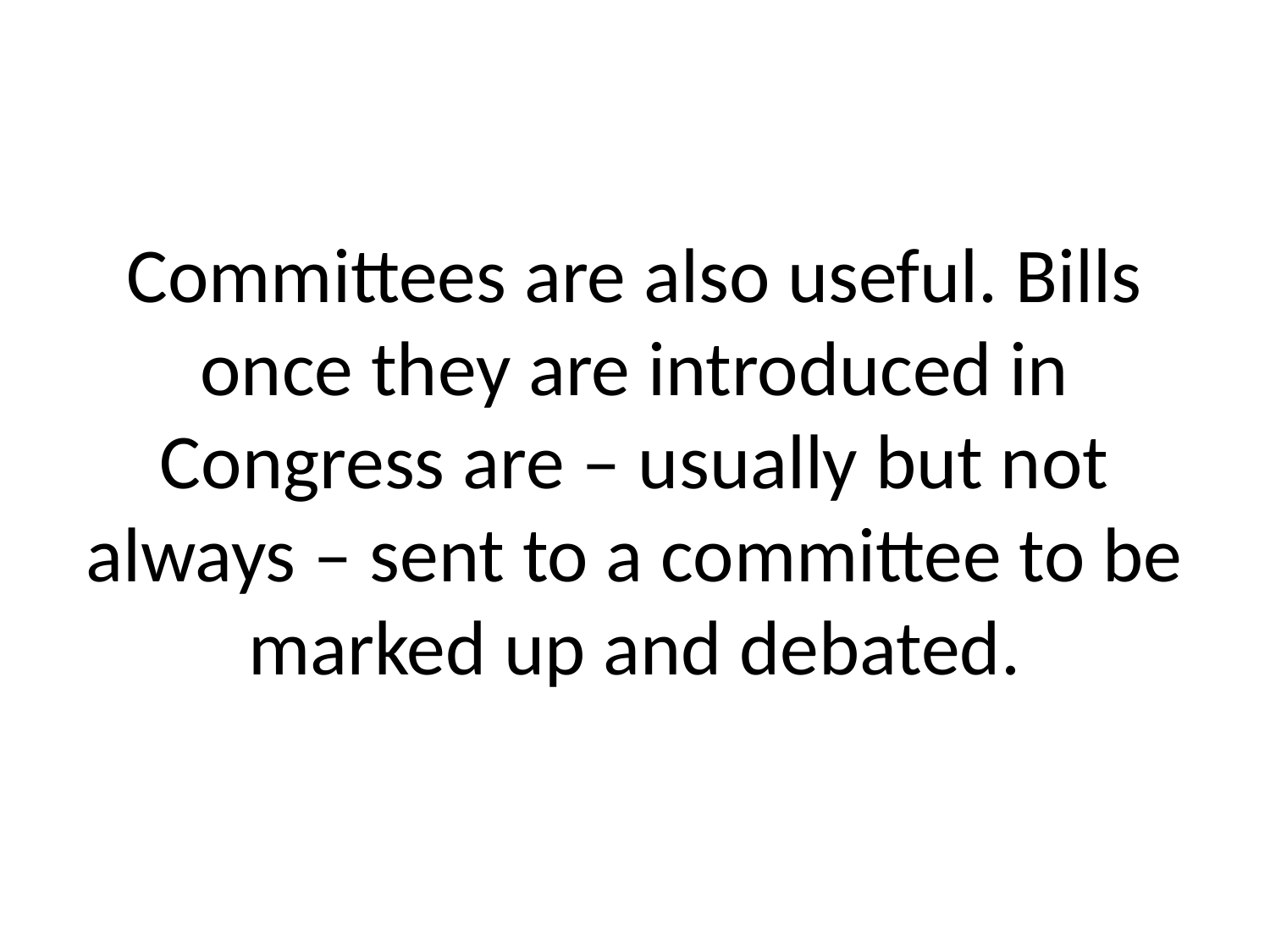

# Committees are also useful. Bills once they are introduced in Congress are – usually but not always – sent to a committee to be marked up and debated.